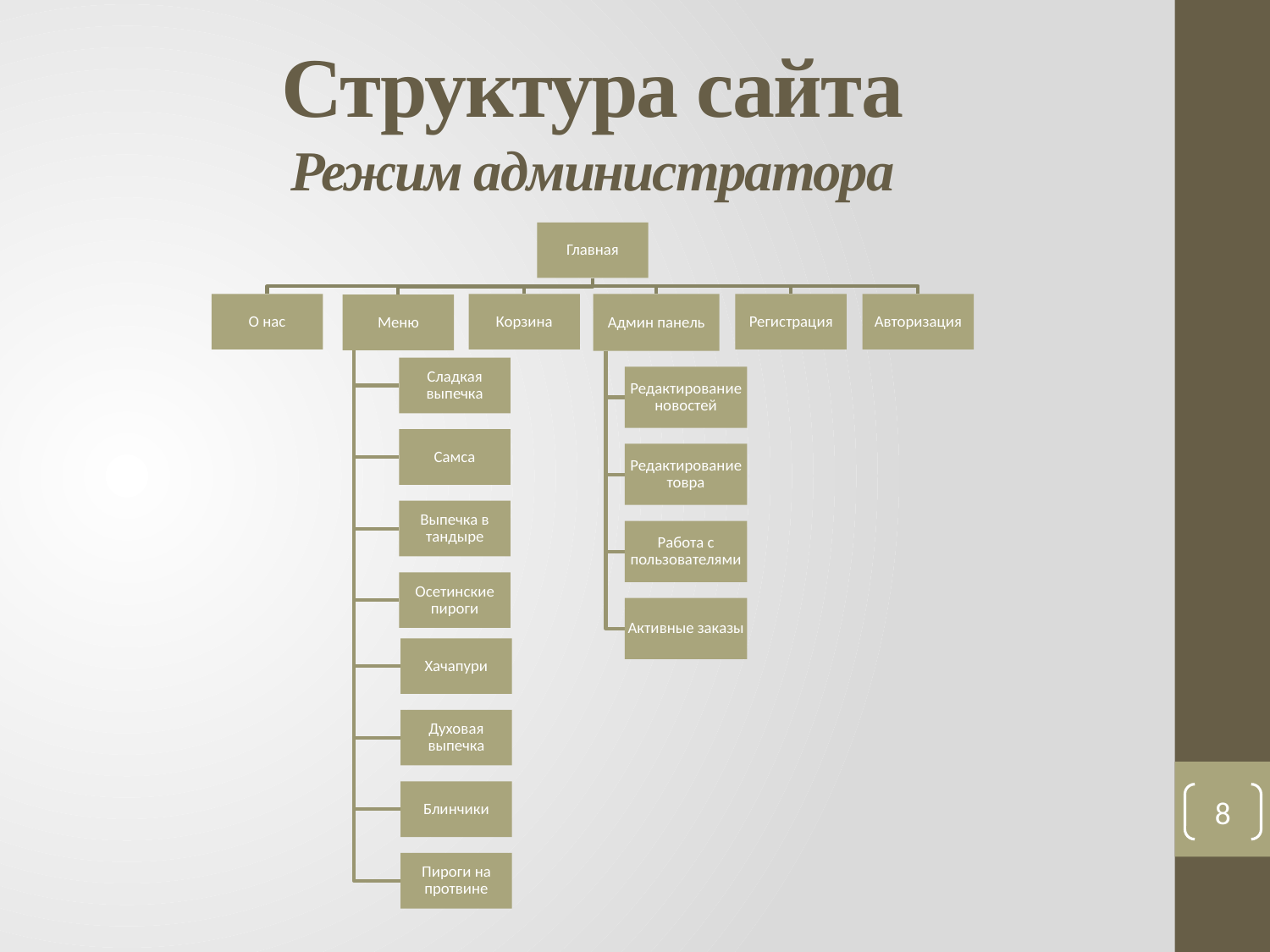

# Структура сайта Режим администратора
Главная
О нас
Корзина
Меню
Сладкая выпечка
Самса
Выпечка в тандыре
Осетинские пироги
Хачапури
Духовая выпечка
Блинчики
Пироги на протвине
Админ панель
Редактирование новостей
Редактирование товра
Работа с пользователями
Активные заказы
Регистрация
Авторизация
8